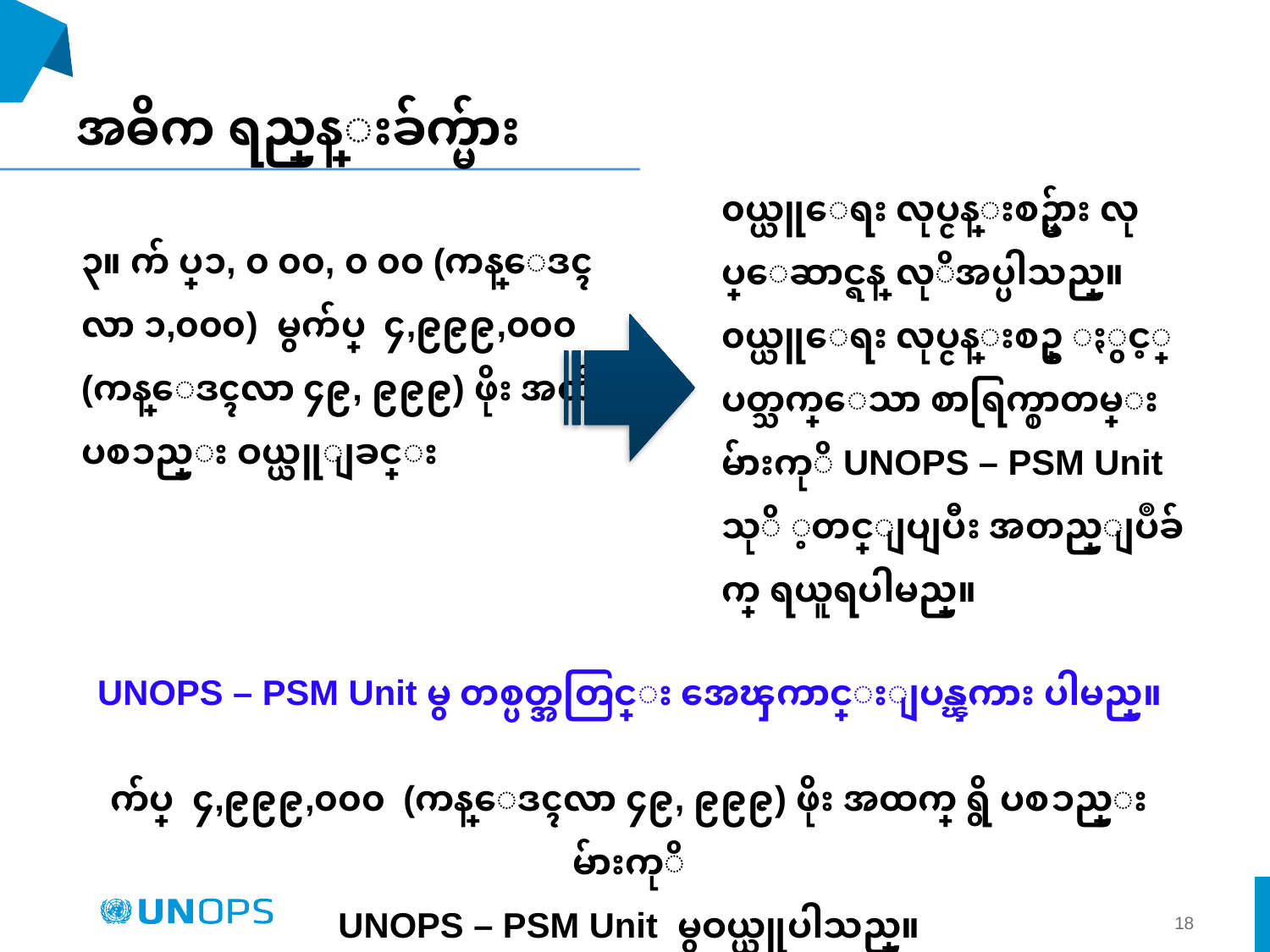

# အဓိက ရည္ညြန္းခ်က္မ်ား
၀ယ္ယူေရး လုပ္ငန္းစဥ္မ်ား လုပ္ေဆာင္ရန္ လုိအပ္ပါသည္။ ၀ယ္ယူေရး လုပ္ငန္းစဥ္ ႏွင့္ ပတ္သက္ေသာ စာရြက္စာတမ္းမ်ားကုိ UNOPS – PSM Unit သုိ ့တင္ျပျပီး အတည္ျပဳခ်က္ ရယူရပါမည္။
၃။ က် ပ္၁, ၀ ၀၀, ၀ ၀၀ (ကန္ေဒၚ လာ ၁,၀၀၀)  မွက်ပ္  ၄,၉၉၉,၀၀၀  (ကန္ေဒၚလာ ၄၉, ၉၉၉) ဖိုး အထိပစၥည္း ဝယ္ယူျခင္း

UNOPS – PSM Unit မွ တစ္ပတ္အတြင္း အေၾကာင္းျပန္ၾကား ပါမည္။
က်ပ္  ၄,၉၉၉,၀၀၀  (ကန္ေဒၚလာ ၄၉, ၉၉၉) ဖိုး အထက္ ရွိ ပစၥည္း မ်ားကုိ
UNOPS – PSM Unit  မွဝယ္ယူပါသည္။
18